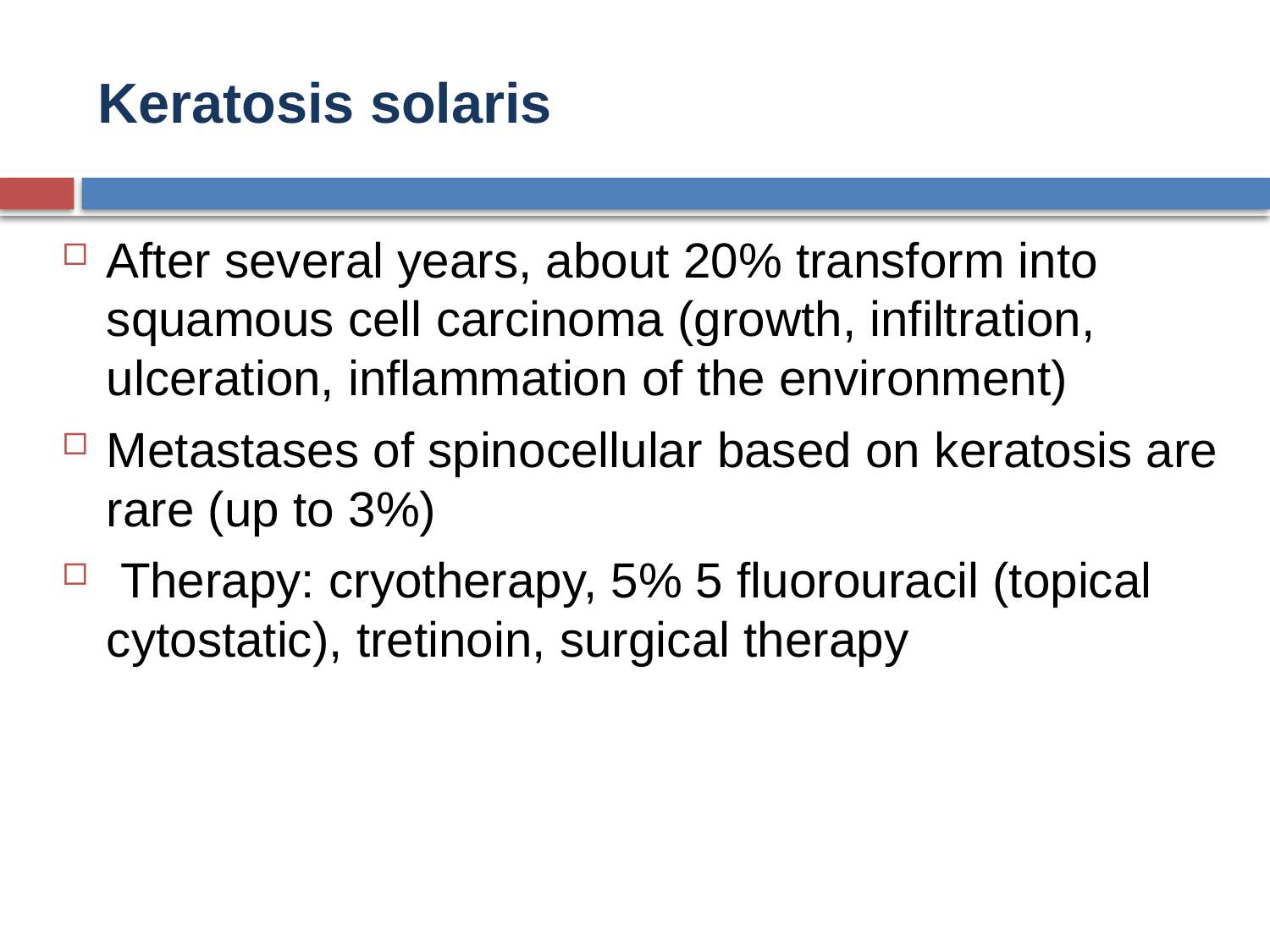

# Keratosis solaris
After several years, about 20% transform into squamous cell carcinoma (growth, infiltration, ulceration, inflammation of the environment)
Metastases of spinocellular based on keratosis are rare (up to 3%)
 Therapy: cryotherapy, 5% 5 fluorouracil (topical cytostatic), tretinoin, surgical therapy